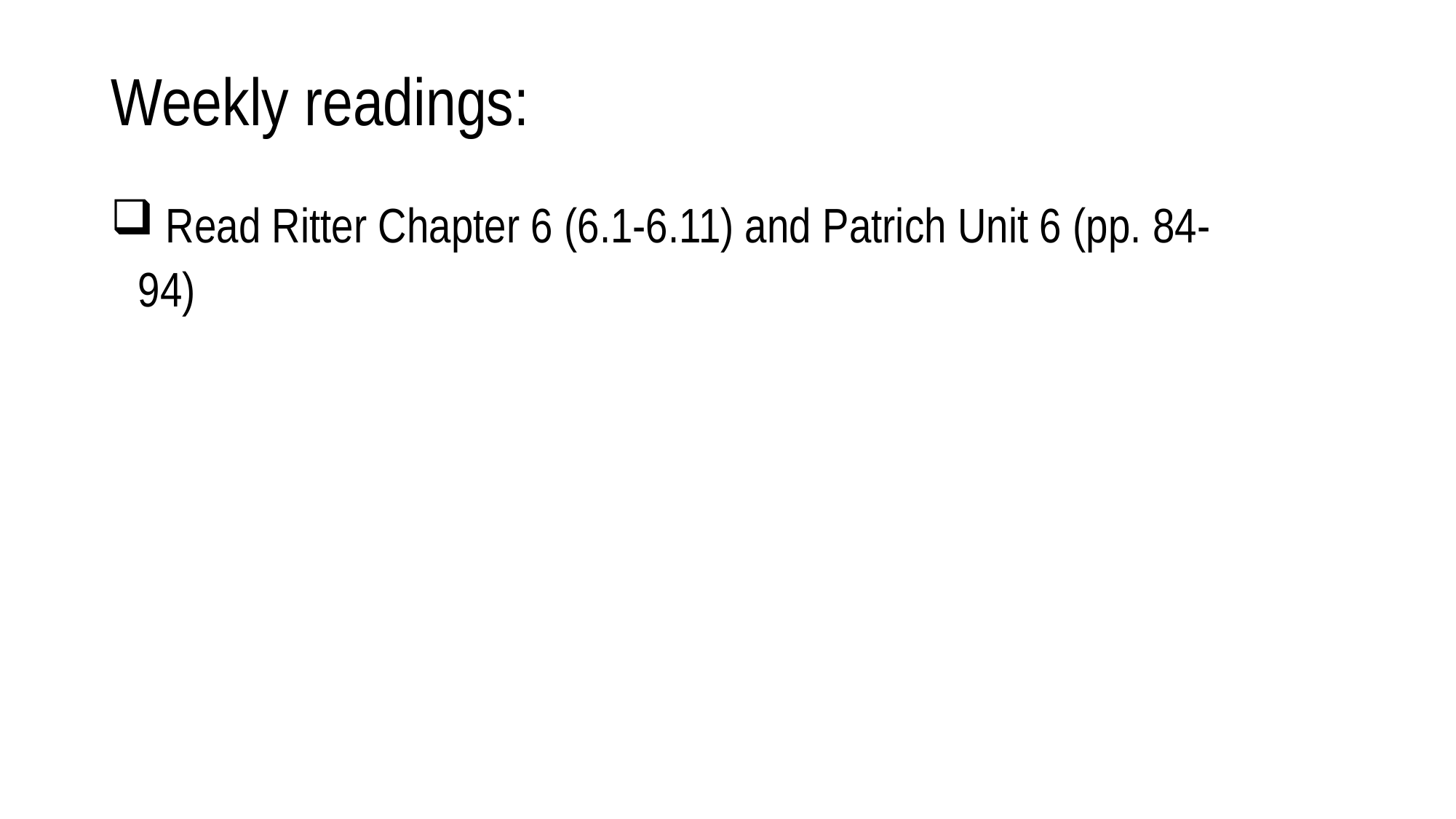

# Weekly readings:
 Read Ritter Chapter 6 (6.1-6.11) and Patrich Unit 6 (pp. 84-94)